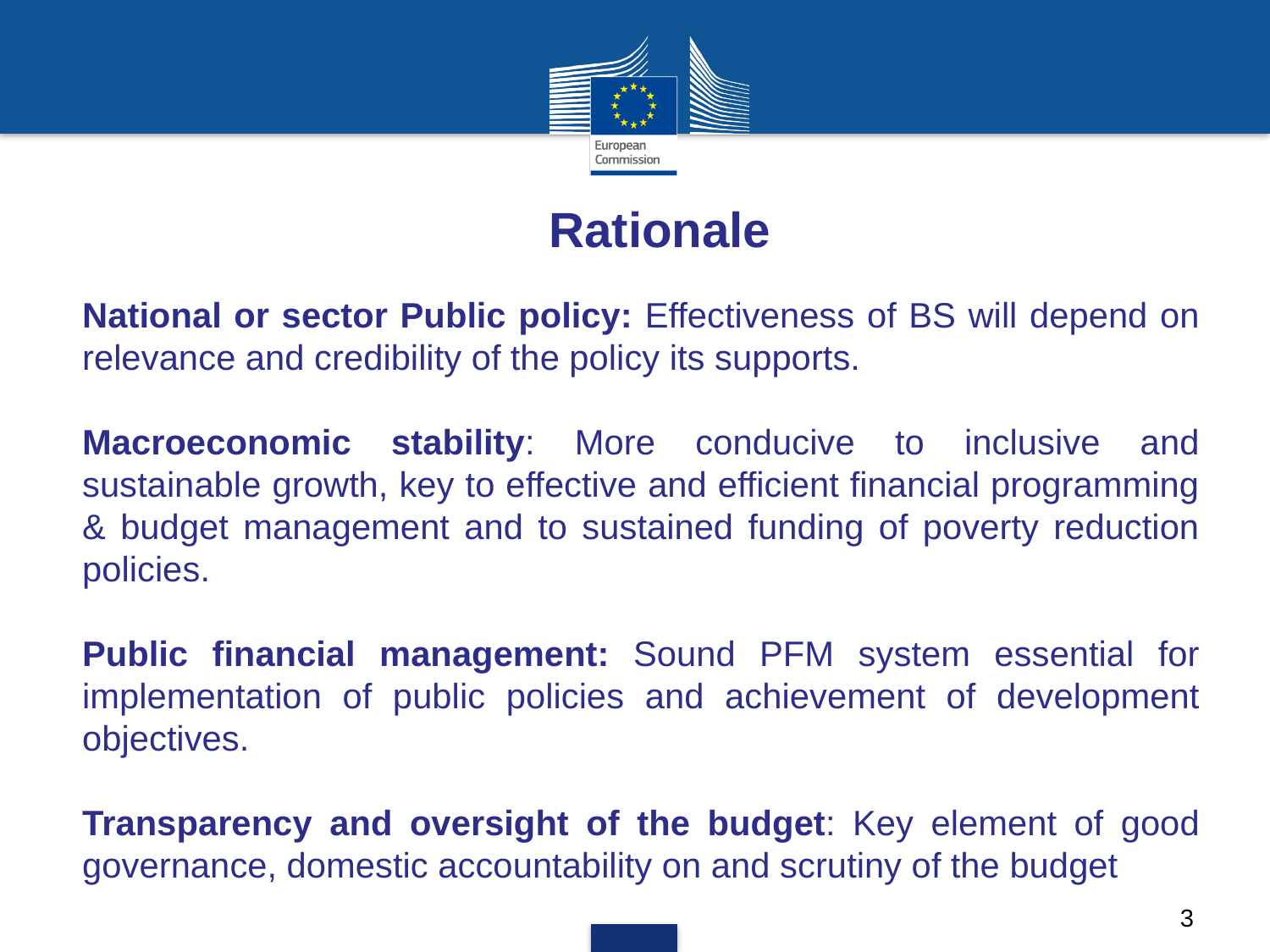

# Rationale
National or sector Public policy: Effectiveness of BS will depend on relevance and credibility of the policy its supports.

Macroeconomic stability: More conducive to inclusive and sustainable growth, key to effective and efficient financial programming & budget management and to sustained funding of poverty reduction policies.

Public financial management: Sound PFM system essential for implementation of public policies and achievement of development objectives.

Transparency and oversight of the budget: Key element of good governance, domestic accountability on and scrutiny of the budget

3